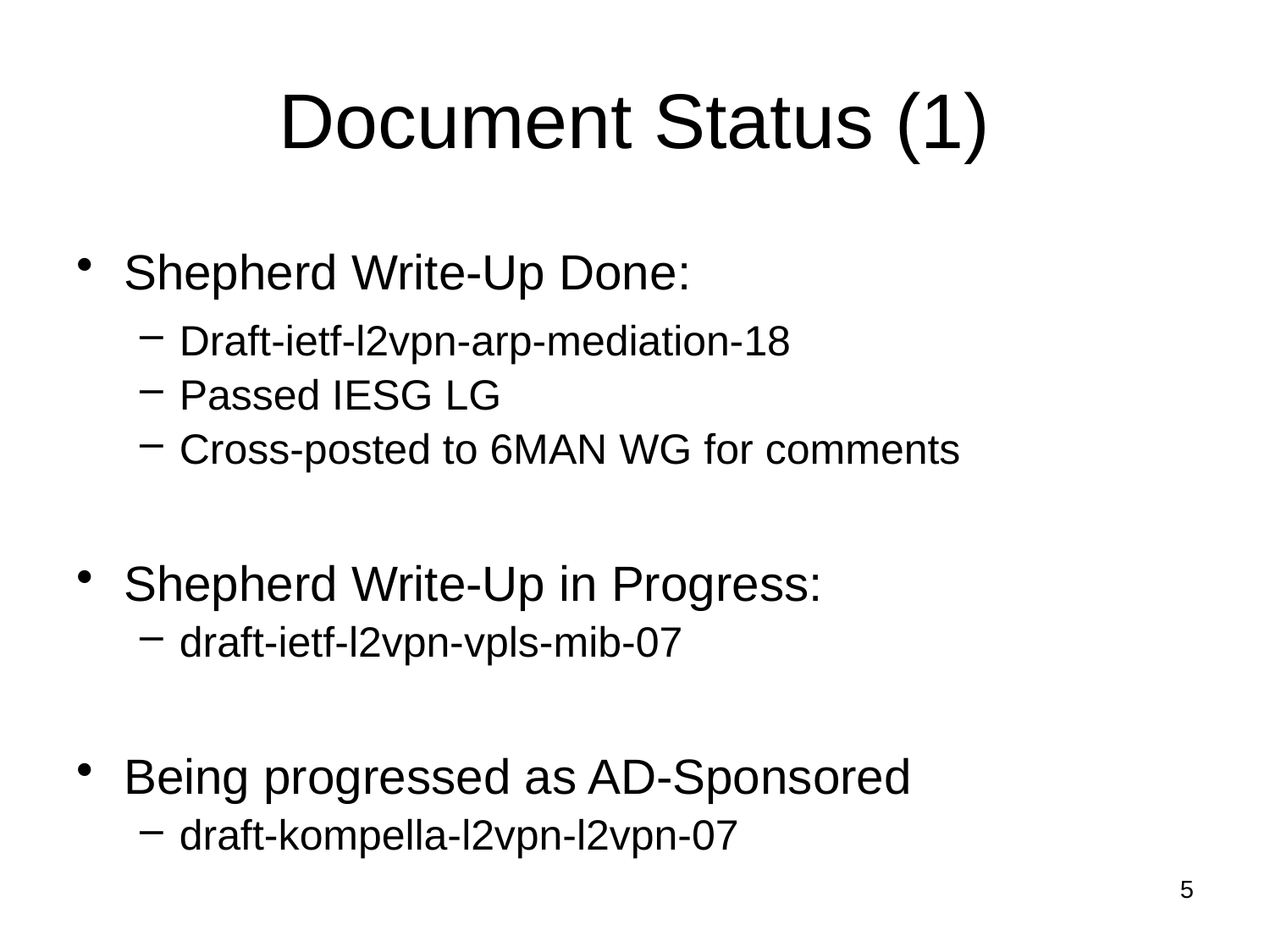

# Document Status (1)

Shepherd Write-Up Done:
Draft-ietf-l2vpn-arp-mediation-18
Passed IESG LG
Cross-posted to 6MAN WG for comments

Shepherd Write-Up in Progress:
draft-ietf-l2vpn-vpls-mib-07

Being progressed as AD-Sponsored
draft-kompella-l2vpn-l2vpn-07

5